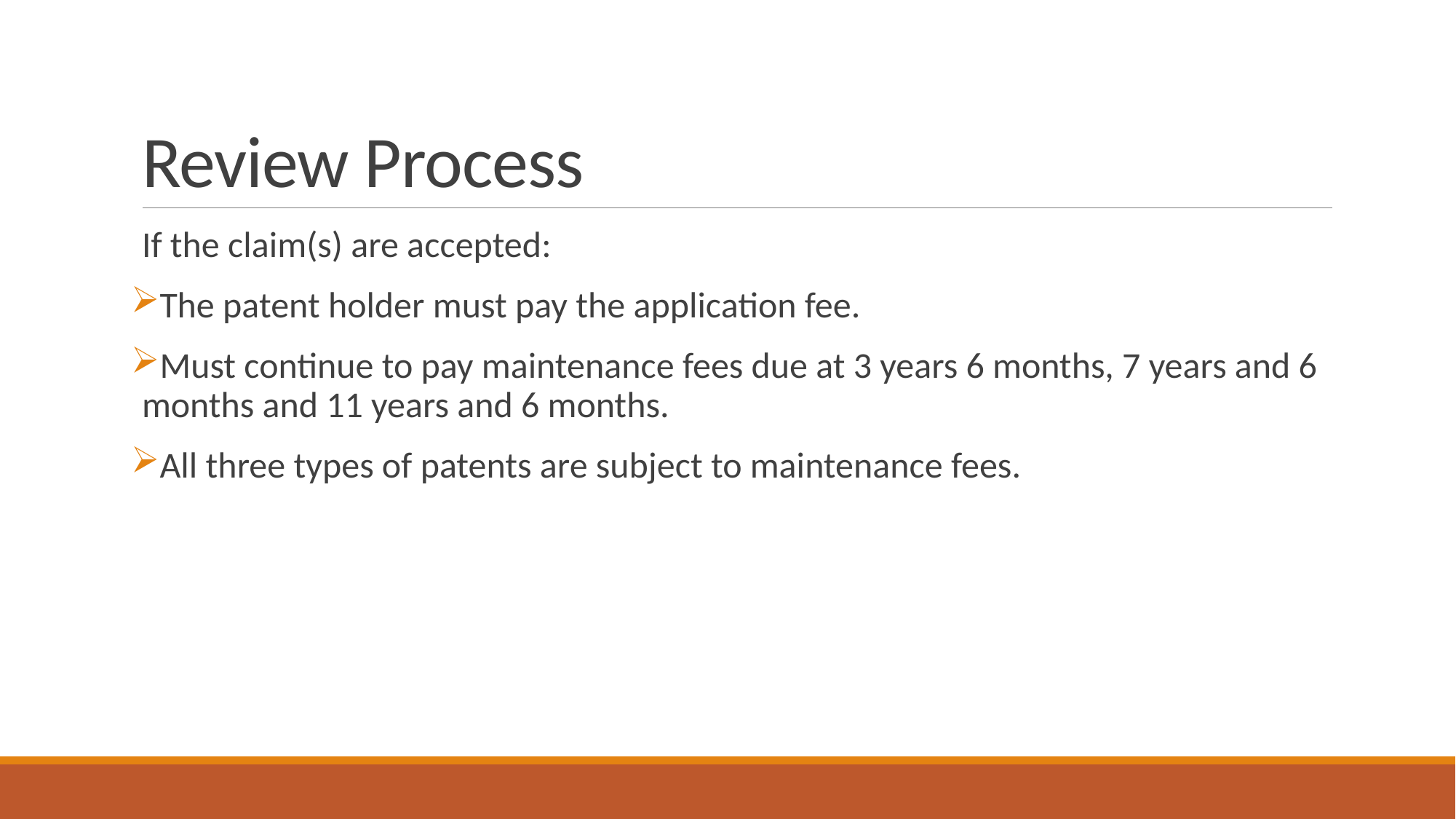

# Review Process
If the claim(s) are accepted:
The patent holder must pay the application fee.
Must continue to pay maintenance fees due at 3 years 6 months, 7 years and 6 months and 11 years and 6 months.
All three types of patents are subject to maintenance fees.